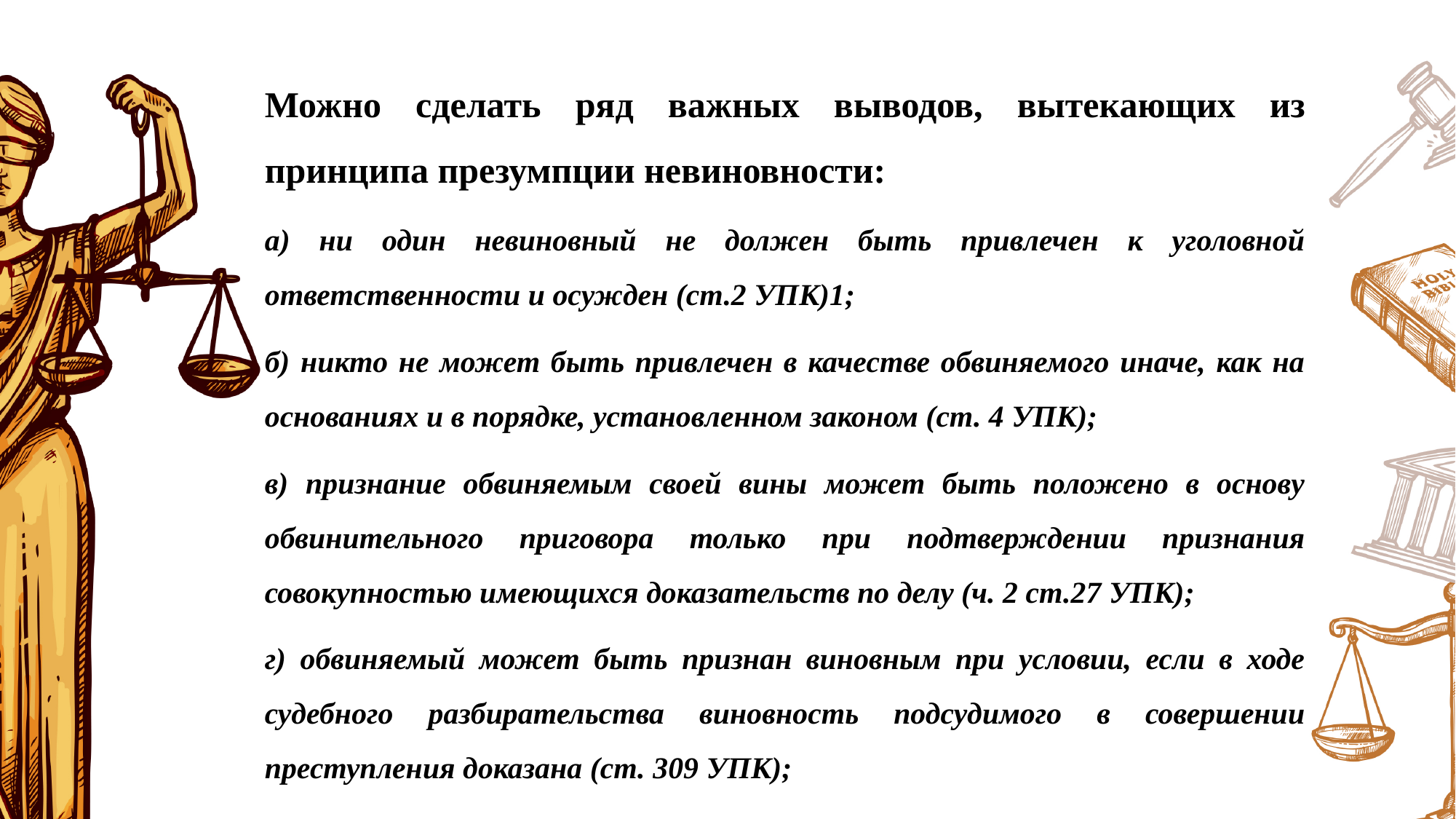

Можно сделать ряд важных выводов, вытекающих из принципа презумпции невиновности:
а) ни один невиновный не должен быть привлечен к уголовной ответственности и осужден (ст.2 УПК)1;
б) никто не может быть привлечен в качестве обвиняемого иначе, как на основаниях и в порядке, установленном законом (ст. 4 УПК);
в) признание обвиняемым своей вины может быть положено в основу обвинительного приговора только при подтверждении признания совокупностью имеющихся доказательств по делу (ч. 2 ст.27 УПК);
г) обвиняемый может быть признан виновным при условии, если в ходе судебного разбирательства виновность подсудимого в совершении преступления доказана (ст. 309 УПК);